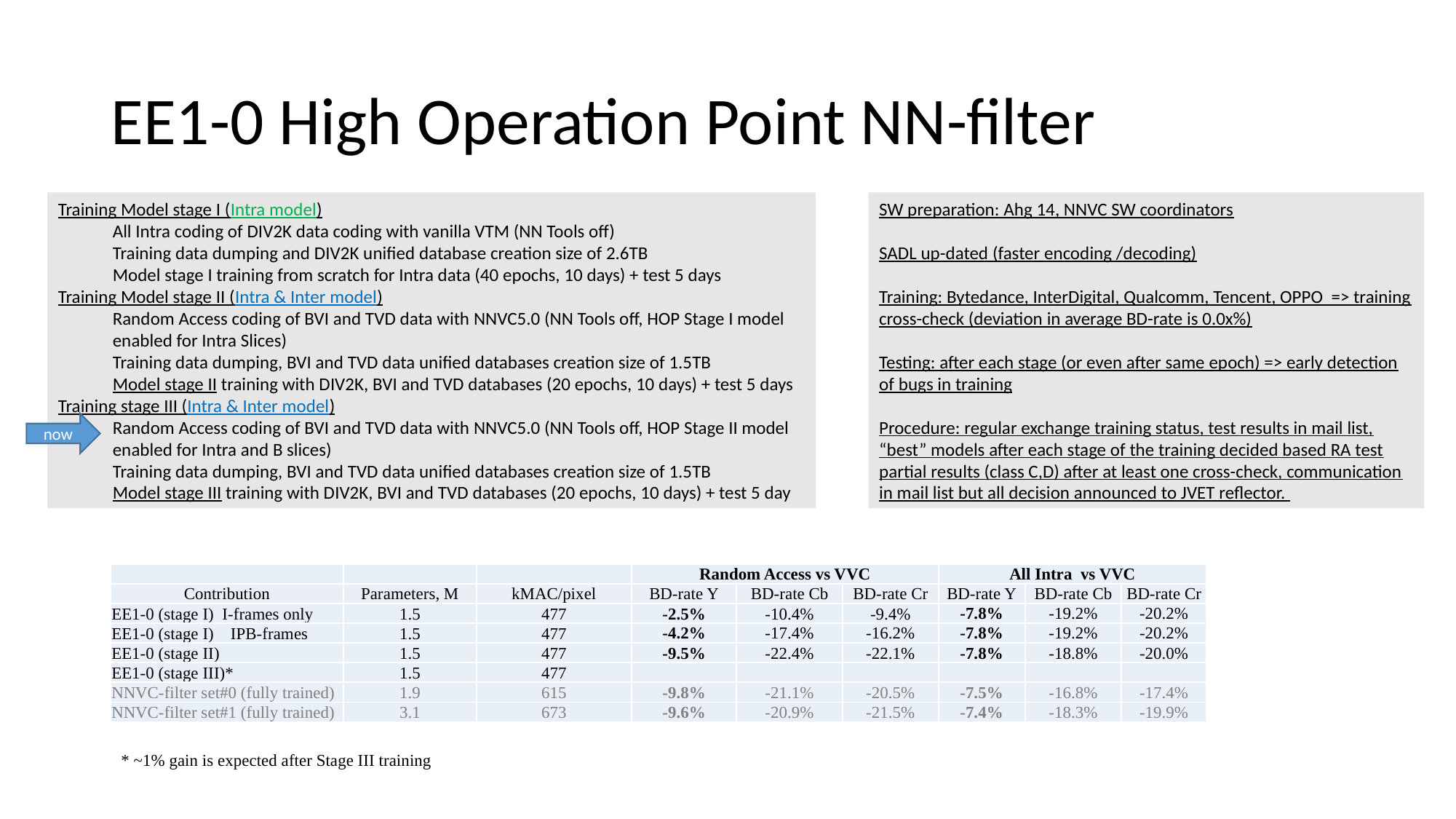

# EE1-0 High Operation Point NN-filter
Training Model stage I (Intra model)
All Intra coding of DIV2K data coding with vanilla VTM (NN Tools off)
Training data dumping and DIV2K unified database creation size of 2.6TB
Model stage I training from scratch for Intra data (40 epochs, 10 days) + test 5 days
Training Model stage II (Intra & Inter model)
Random Access coding of BVI and TVD data with NNVC5.0 (NN Tools off, HOP Stage I model enabled for Intra Slices)
Training data dumping, BVI and TVD data unified databases creation size of 1.5TB
Model stage II training with DIV2K, BVI and TVD databases (20 epochs, 10 days) + test 5 days
Training stage III (Intra & Inter model)
Random Access coding of BVI and TVD data with NNVC5.0 (NN Tools off, HOP Stage II model enabled for Intra and B slices)
Training data dumping, BVI and TVD data unified databases creation size of 1.5TB
Model stage III training with DIV2K, BVI and TVD databases (20 epochs, 10 days) + test 5 day
SW preparation: Ahg 14, NNVC SW coordinators

SADL up-dated (faster encoding /decoding)

Training: Bytedance, InterDigital, Qualcomm, Tencent, OPPO  => training cross-check (deviation in average BD-rate is 0.0x%)

Testing: after each stage (or even after same epoch) => early detection of bugs in training

Procedure: regular exchange training status, test results in mail list, “best” models after each stage of the training decided based RA test partial results (class C,D) after at least one cross-check, communication in mail list but all decision announced to JVET reflector.
now
|  |  |  | Random Access vs VVC |  |  | All Intra vs VVC |  |  |
| --- | --- | --- | --- | --- | --- | --- | --- | --- |
| Contribution | Parameters, M | kMAC/pixel | BD-rate Y | BD-rate Cb | BD-rate Cr | BD-rate Y | BD-rate Cb | BD-rate Cr |
| EE1-0 (stage I) I-frames only | 1.5 | 477 | -2.5% | -10.4% | -9.4% | -7.8% | -19.2% | -20.2% |
| EE1-0 (stage I) IPB-frames | 1.5 | 477 | -4.2% | -17.4% | -16.2% | -7.8% | -19.2% | -20.2% |
| EE1-0 (stage II) | 1.5 | 477 | -9.5% | -22.4% | -22.1% | -7.8% | -18.8% | -20.0% |
| EE1-0 (stage III)\* | 1.5 | 477 |  |  |  |  |  |  |
| NNVC-filter set#0 (fully trained) | 1.9 | 615 | -9.8% | -21.1% | -20.5% | -7.5% | -16.8% | -17.4% |
| NNVC-filter set#1 (fully trained) | 3.1 | 673 | -9.6% | -20.9% | -21.5% | -7.4% | -18.3% | -19.9% |
* ~1% gain is expected after Stage III training